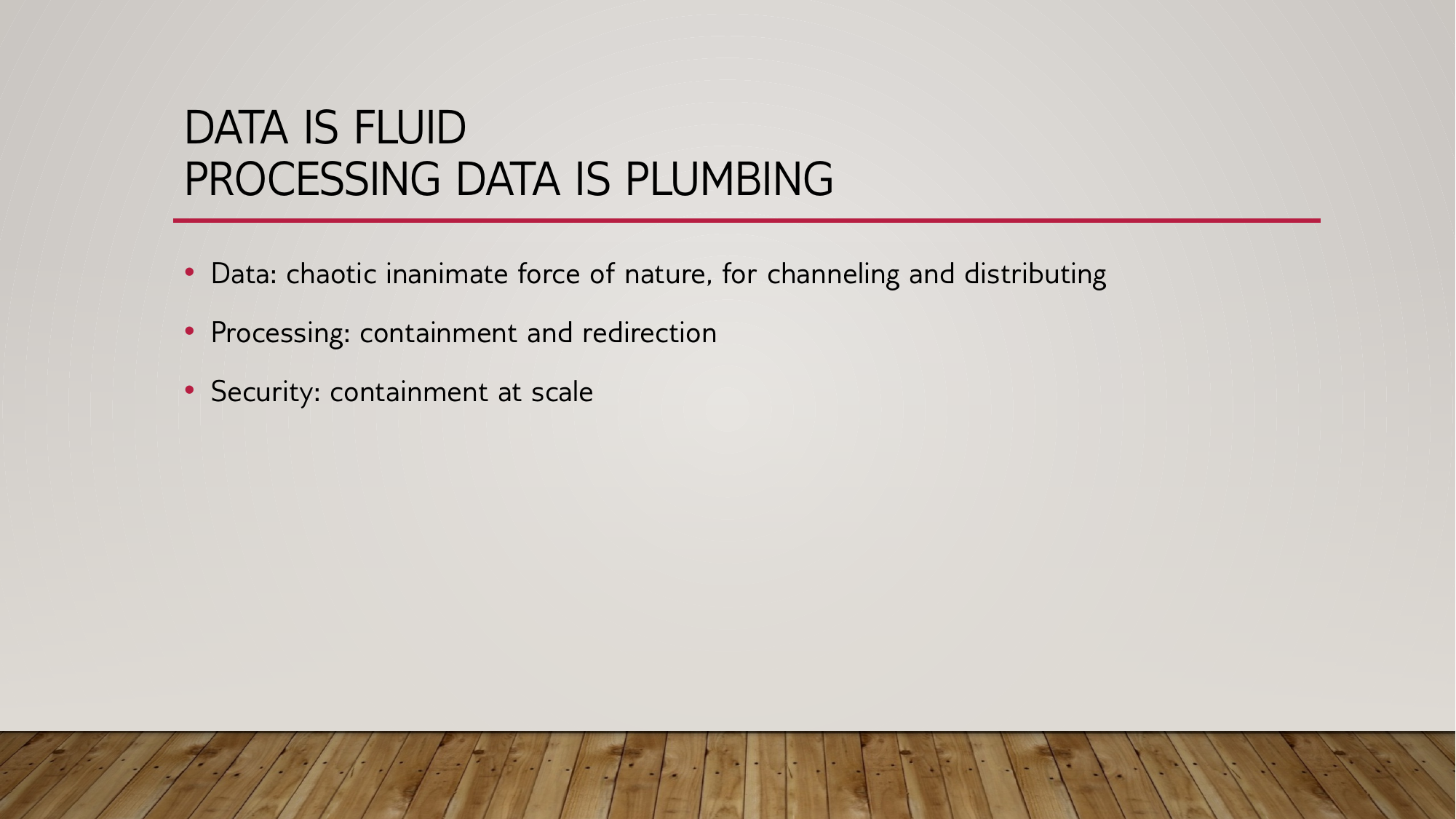

# DATA is fluid processing data is plumbing
Data: chaotic inanimate force of nature, for channeling and distributing
Processing: containment and redirection
Security: containment at scale